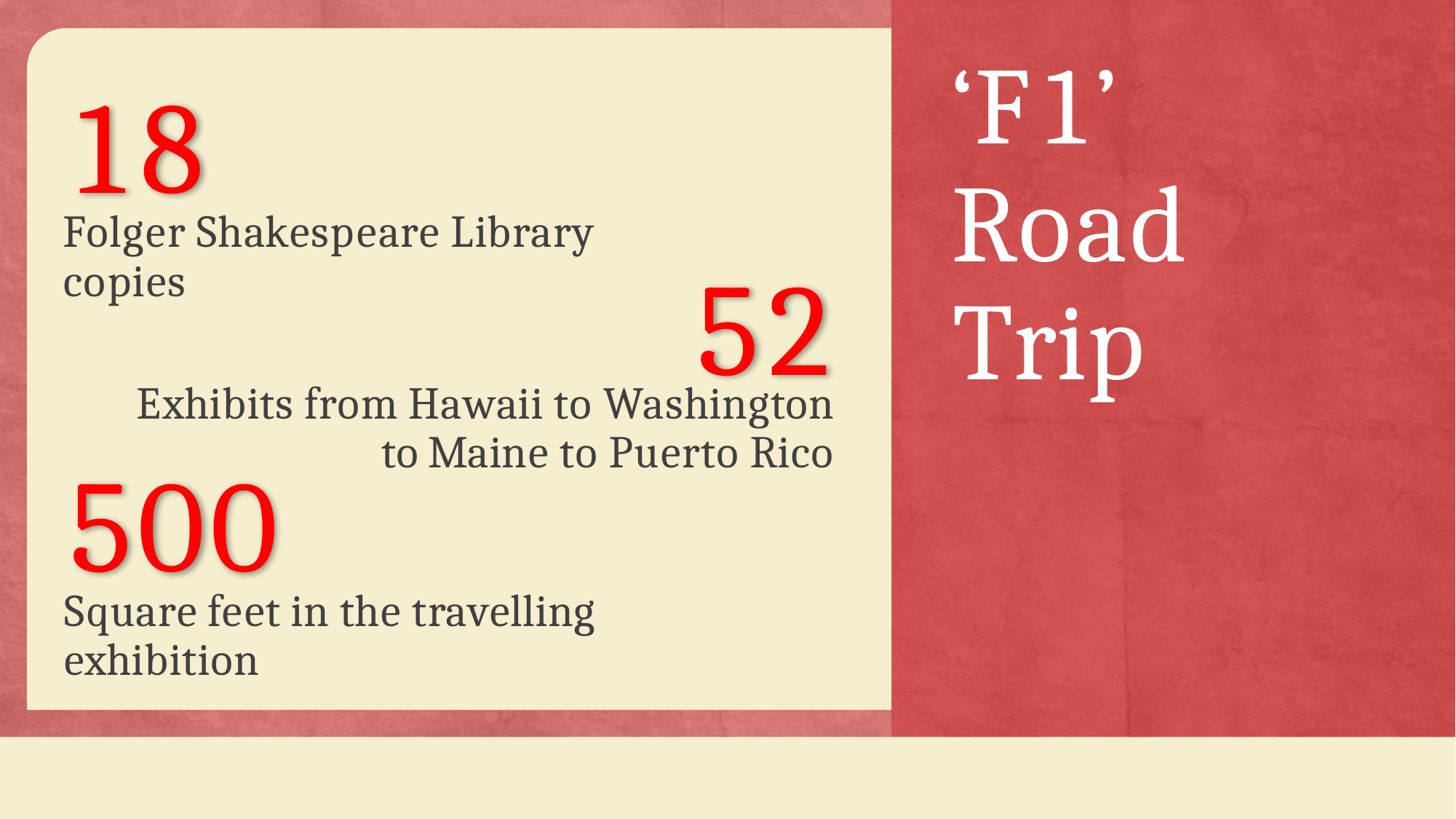

# ‘F1’ Road Trip
18
Folger Shakespeare Library copies
52
Exhibits from Hawaii to Washington to Maine to Puerto Rico
500
Square feet in the travelling exhibition